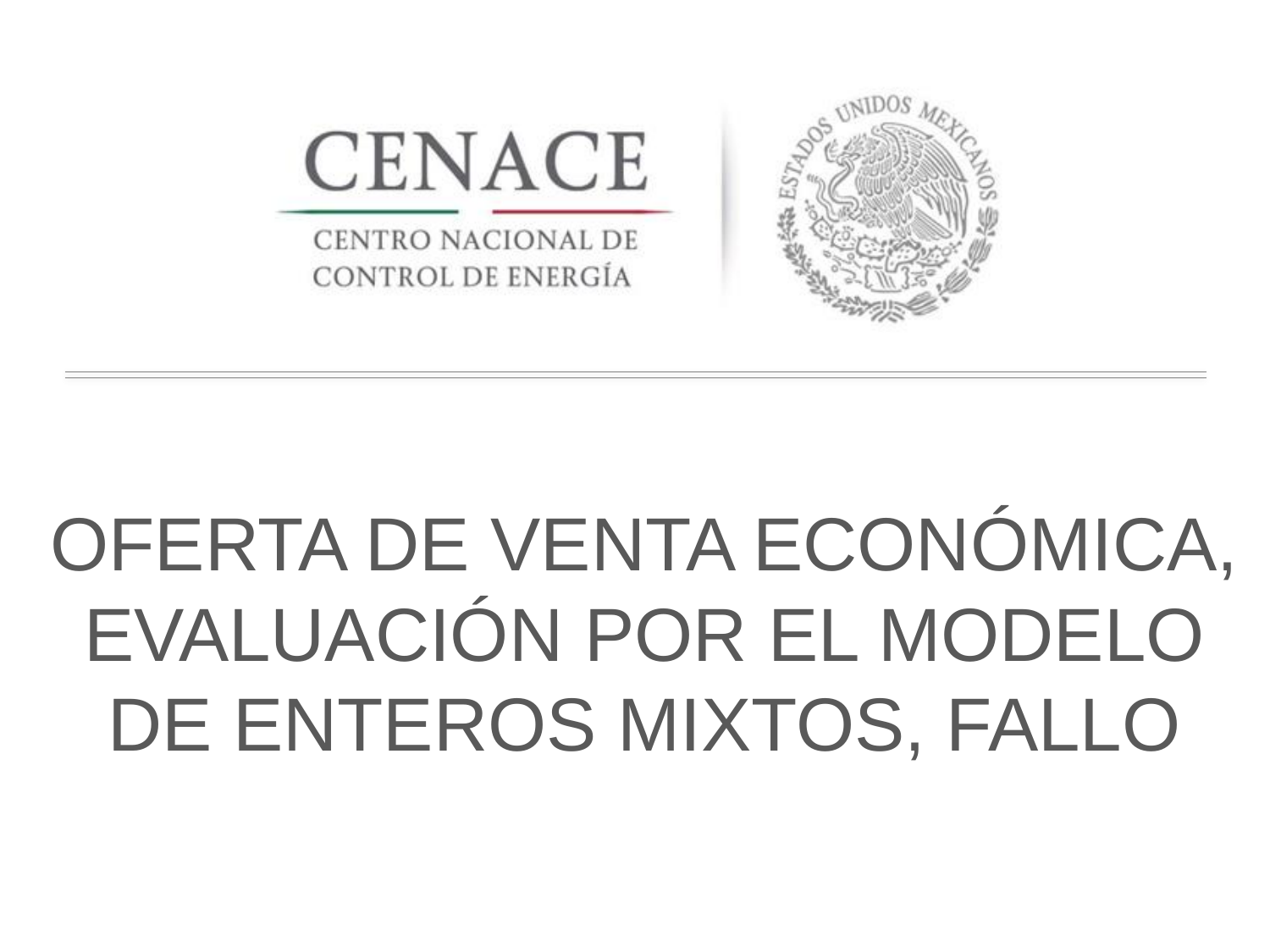

# OFERTA DE VENTA ECONÓMICA, EVALUACIÓN POR EL MODELO DE ENTEROS MIXTOS, FALLO